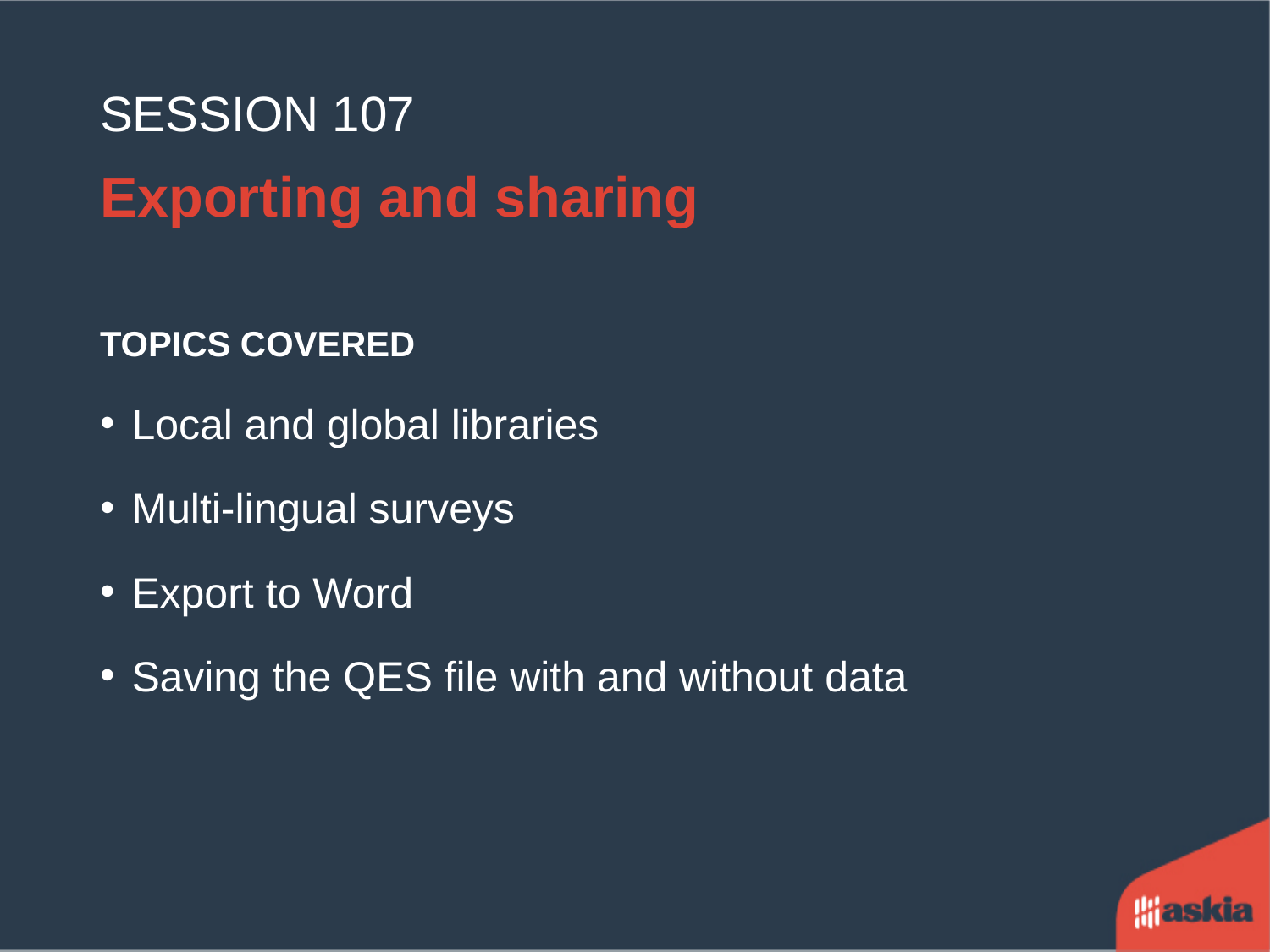

# Session 107
Exporting and sharing

TOPICS COVERED
Local and global libraries
Multi-lingual surveys
Export to Word
Saving the QES file with and without data